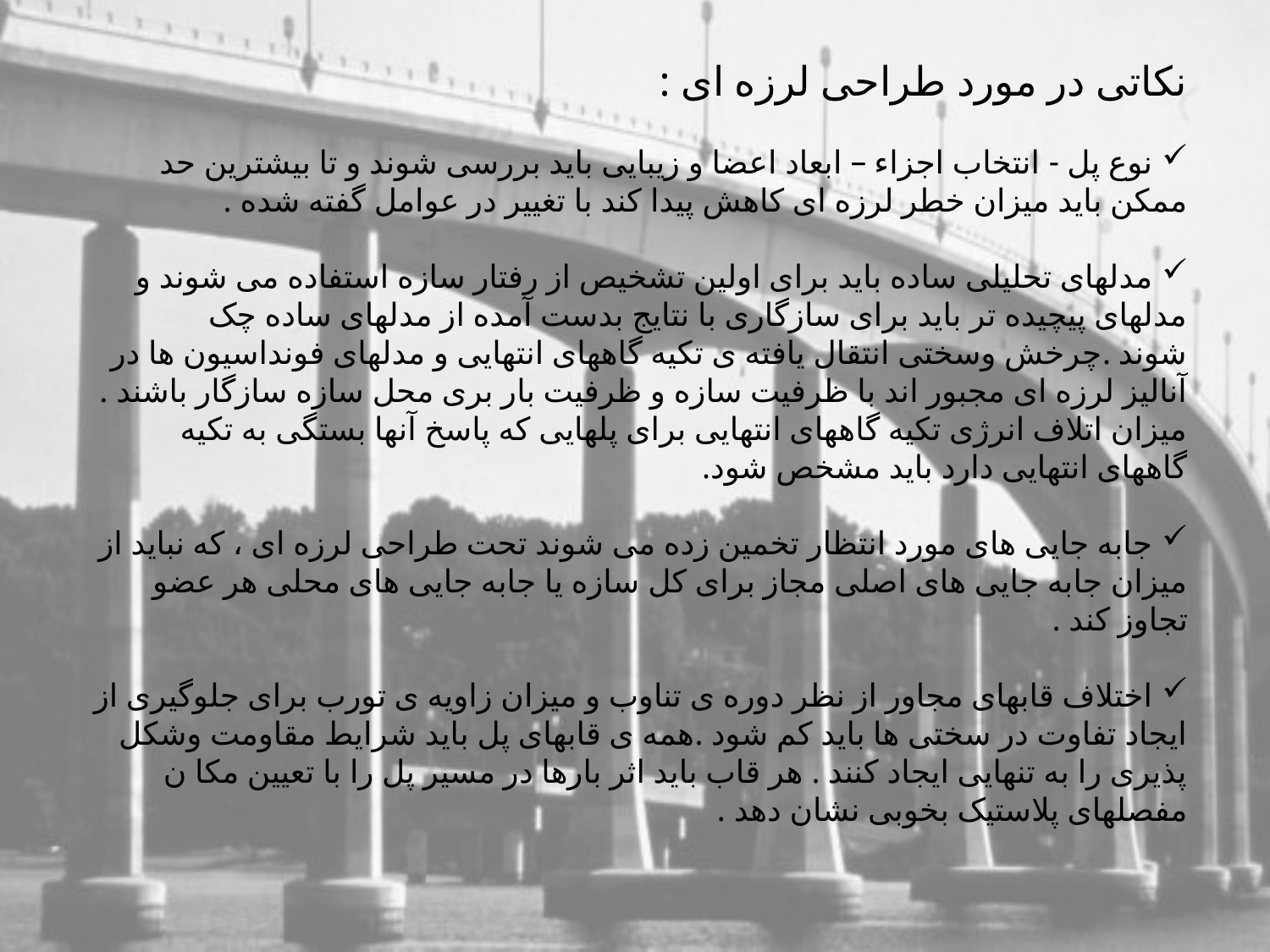

نکاتی در مورد طراحی لرزه ای :

 نوع پل - انتخاب اجزاء – ابعاد اعضا و زیبایی باید بررسی شوند و تا بیشترین حد ممکن باید میزان خطر لرزه ای کاهش پیدا کند با تغییر در عوامل گفته شده .

 مدلهای تحلیلی ساده باید برای اولین تشخیص از رفتار سازه استفاده می شوند و مدلهای پیچیده تر باید برای سازگاری با نتایج بدست آمده از مدلهای ساده چک شوند .چرخش وسختی انتقال یافته ی تکیه گاههای انتهایی و مدلهای فونداسیون ها در آنالیز لرزه ای مجبور اند با ظرفیت سازه و ظرفیت بار بری محل سازه سازگار باشند . میزان اتلاف انرژی تکیه گاههای انتهایی برای پلهایی که پاسخ آنها بستگی به تکیه گاههای انتهایی دارد باید مشخص شود.

 جابه جایی های مورد انتظار تخمین زده می شوند تحت طراحی لرزه ای ، که نباید از میزان جابه جایی های اصلی مجاز برای کل سازه یا جابه جایی های محلی هر عضو تجاوز کند .

 اختلاف قابهای مجاور از نظر دوره ی تناوب و میزان زاویه ی تورب برای جلوگیری از ایجاد تفاوت در سختی ها باید کم شود .همه ی قابهای پل باید شرایط مقاومت وشکل پذیری را به تنهایی ایجاد کنند . هر قاب باید اثر بارها در مسیر پل را با تعیین مکا ن مفصلهای پلاستیک بخوبی نشان دهد .